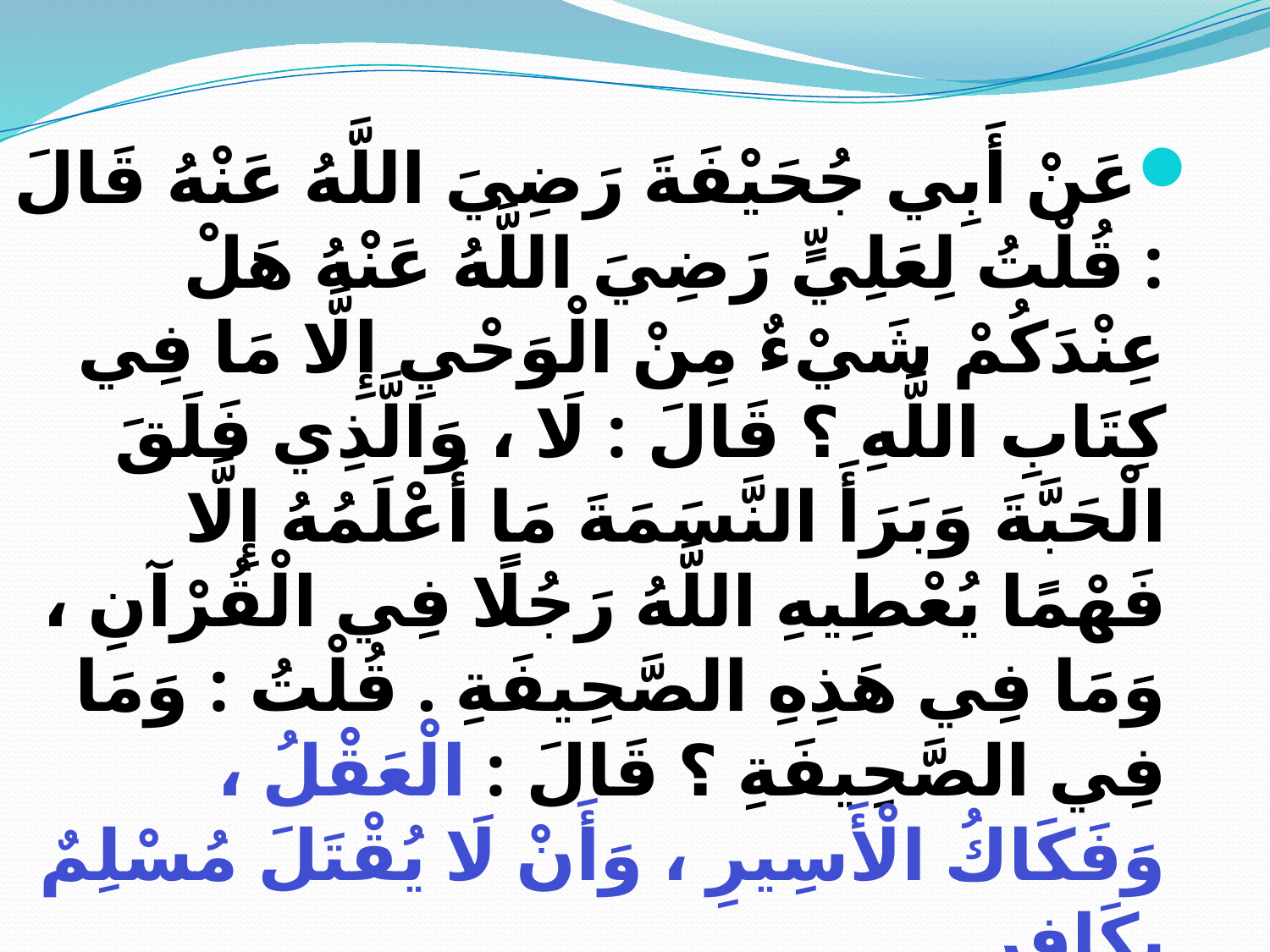

عَنْ أَبِي جُحَيْفَةَ رَضِيَ اللَّهُ عَنْهُ قَالَ : قُلْتُ لِعَلِيٍّ رَضِيَ اللَّهُ عَنْهُ هَلْ عِنْدَكُمْ شَيْءٌ مِنْ الْوَحْيِ إِلَّا مَا فِي كِتَابِ اللَّهِ ؟ قَالَ : لَا ، وَالَّذِي فَلَقَ الْحَبَّةَ وَبَرَأَ النَّسَمَةَ مَا أَعْلَمُهُ إِلَّا فَهْمًا يُعْطِيهِ اللَّهُ رَجُلًا فِي الْقُرْآنِ ، وَمَا فِي هَذِهِ الصَّحِيفَةِ . قُلْتُ : وَمَا فِي الصَّحِيفَةِ ؟ قَالَ : الْعَقْلُ ، وَفَكَاكُ الْأَسِيرِ ، وَأَنْ لَا يُقْتَلَ مُسْلِمٌ بِكَافِرٍ .